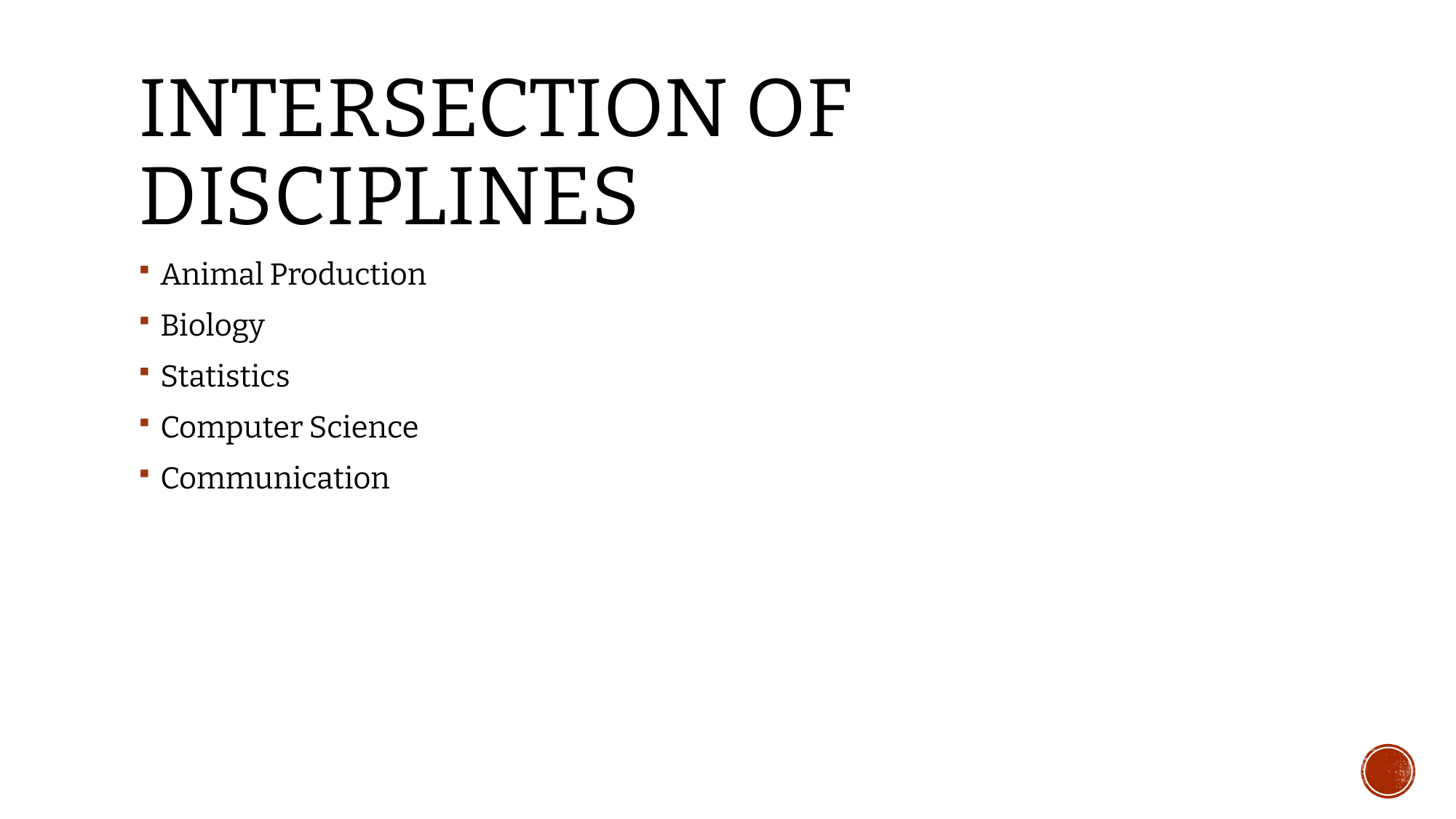

# Intersection of disciplines
Animal Production
Biology
Statistics
Computer Science
Communication